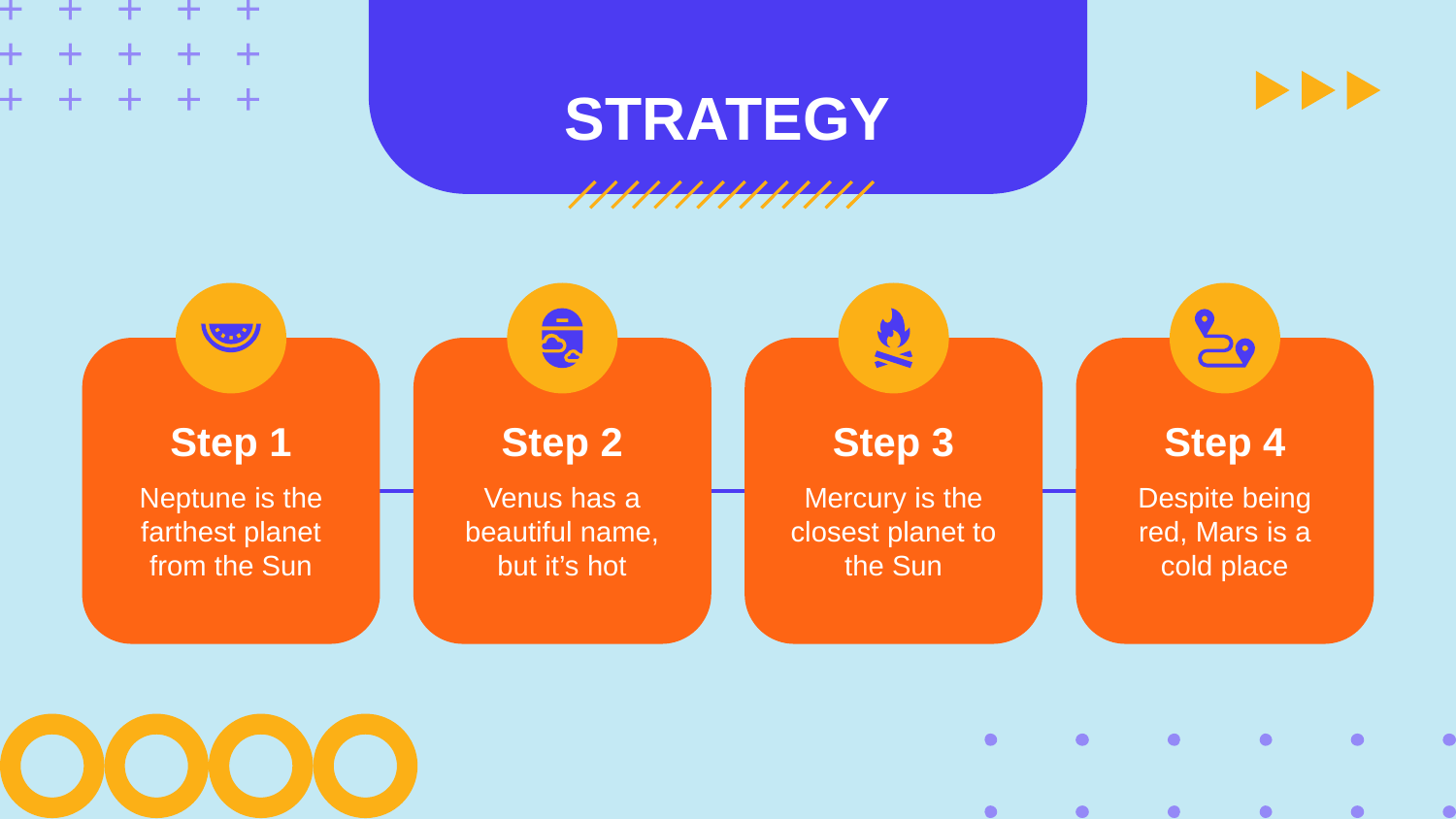

# STRATEGY

Step 1
Step 2
Step 3
Step 4
Neptune is the farthest planet from the Sun
Venus has a beautiful name, but it’s hot
Mercury is the closest planet to the Sun
Despite being red, Mars is a cold place